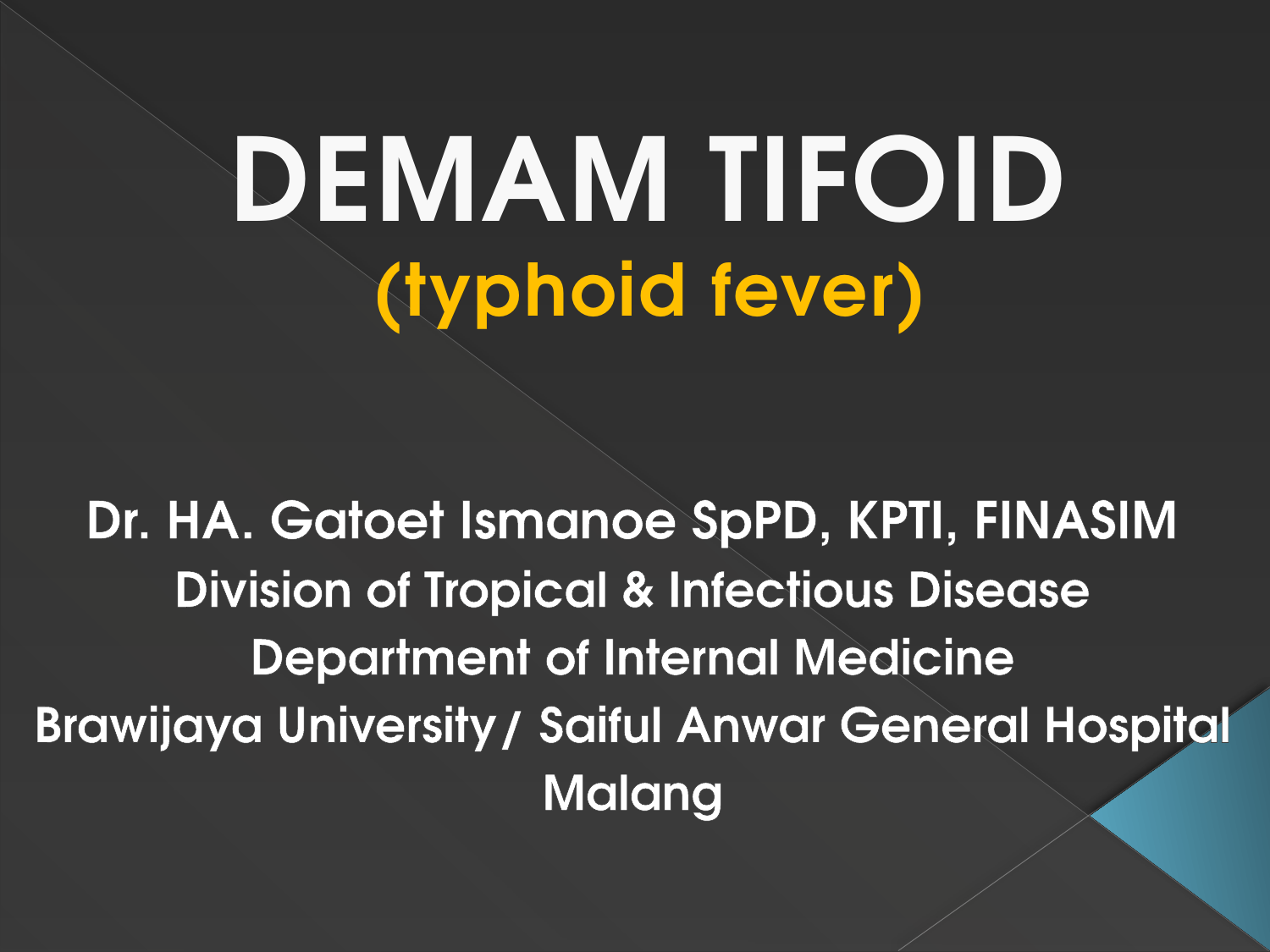

# DEMAM TIFOID (typhoid fever)
Dr. HA. Gatoet Ismanoe SpPD, KPTI, FINASIM
Division of Tropical & Infectious Disease
Department of Internal Medicine
Brawijaya University/ Saiful Anwar General Hospital
Malang